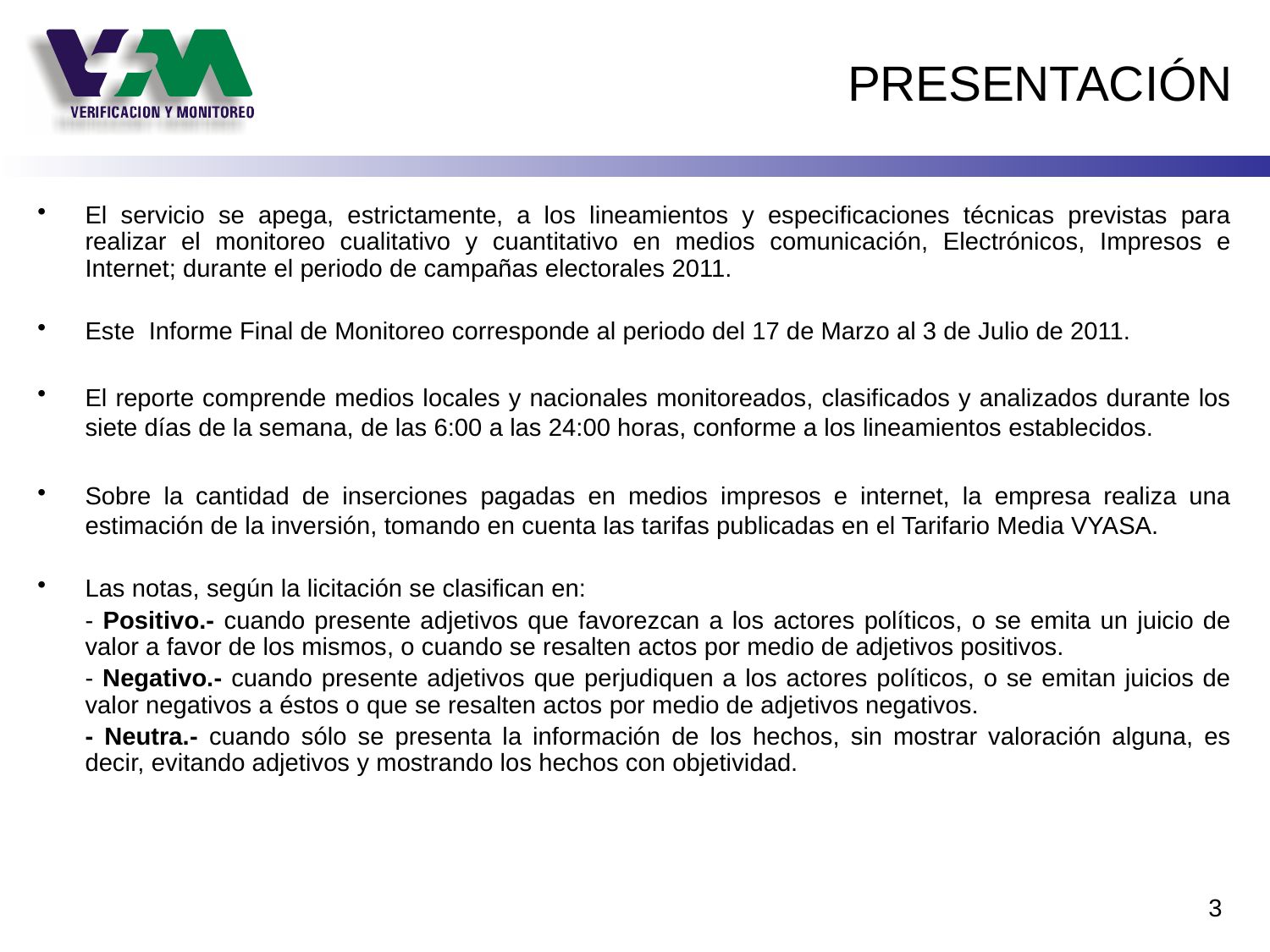

# PRESENTACIÓN
El servicio se apega, estrictamente, a los lineamientos y especificaciones técnicas previstas para realizar el monitoreo cualitativo y cuantitativo en medios comunicación, Electrónicos, Impresos e Internet; durante el periodo de campañas electorales 2011.

Este  Informe Final de Monitoreo corresponde al periodo del 17 de Marzo al 3 de Julio de 2011.

El reporte comprende medios locales y nacionales monitoreados, clasificados y analizados durante los siete días de la semana, de las 6:00 a las 24:00 horas, conforme a los lineamientos establecidos.

Sobre la cantidad de inserciones pagadas en medios impresos e internet, la empresa realiza una estimación de la inversión, tomando en cuenta las tarifas publicadas en el Tarifario Media VYASA.

Las notas, según la licitación se clasifican en:
	- Positivo.- cuando presente adjetivos que favorezcan a los actores políticos, o se emita un juicio de valor a favor de los mismos, o cuando se resalten actos por medio de adjetivos positivos.
	- Negativo.- cuando presente adjetivos que perjudiquen a los actores políticos, o se emitan juicios de valor negativos a éstos o que se resalten actos por medio de adjetivos negativos.
	- Neutra.- cuando sólo se presenta la información de los hechos, sin mostrar valoración alguna, es decir, evitando adjetivos y mostrando los hechos con objetividad.

3